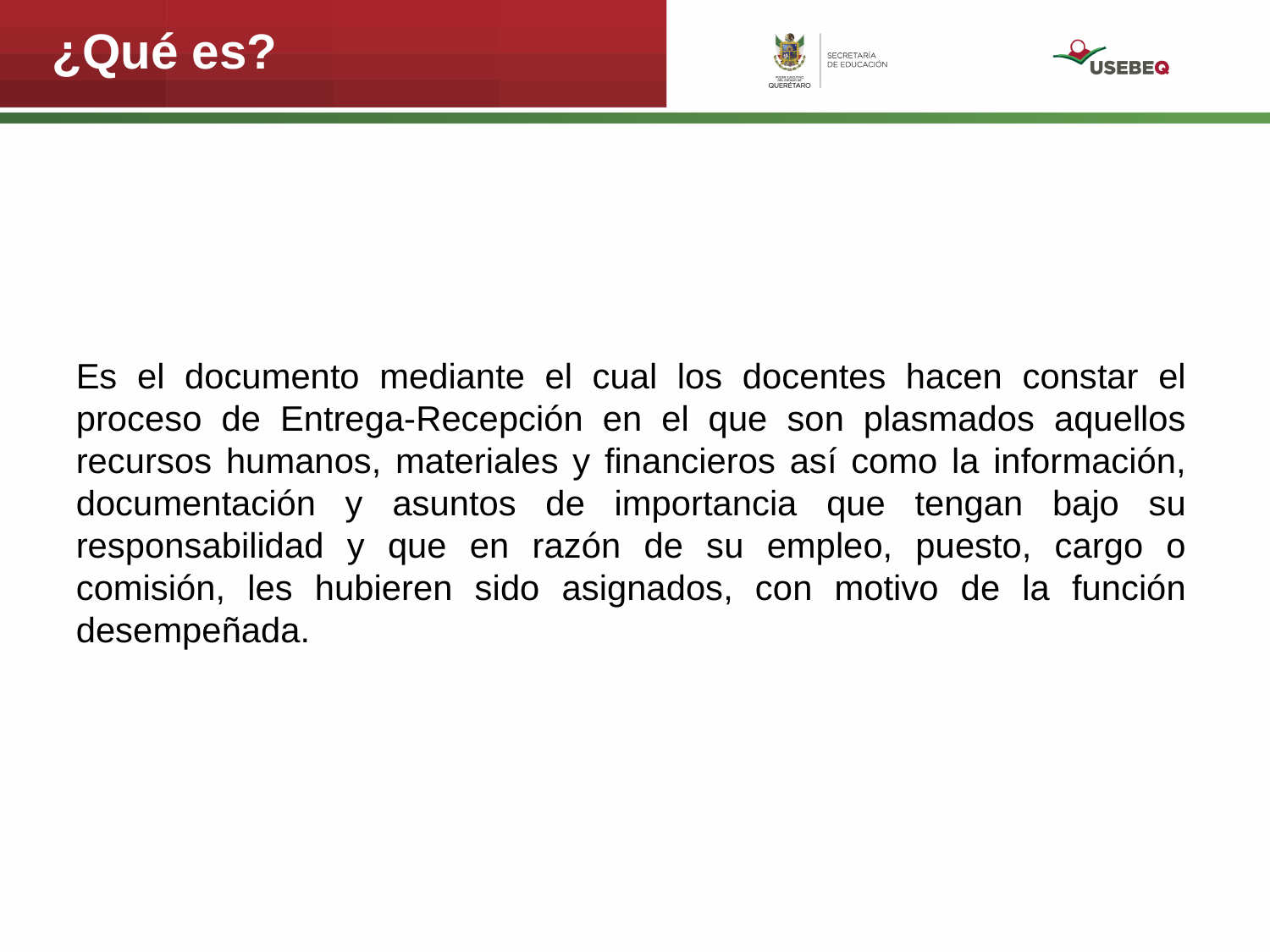

¿Qué es?
Es el documento mediante el cual los docentes hacen constar el proceso de Entrega-Recepción en el que son plasmados aquellos recursos humanos, materiales y financieros así como la información, documentación y asuntos de importancia que tengan bajo su responsabilidad y que en razón de su empleo, puesto, cargo o comisión, les hubieren sido asignados, con motivo de la función desempeñada.